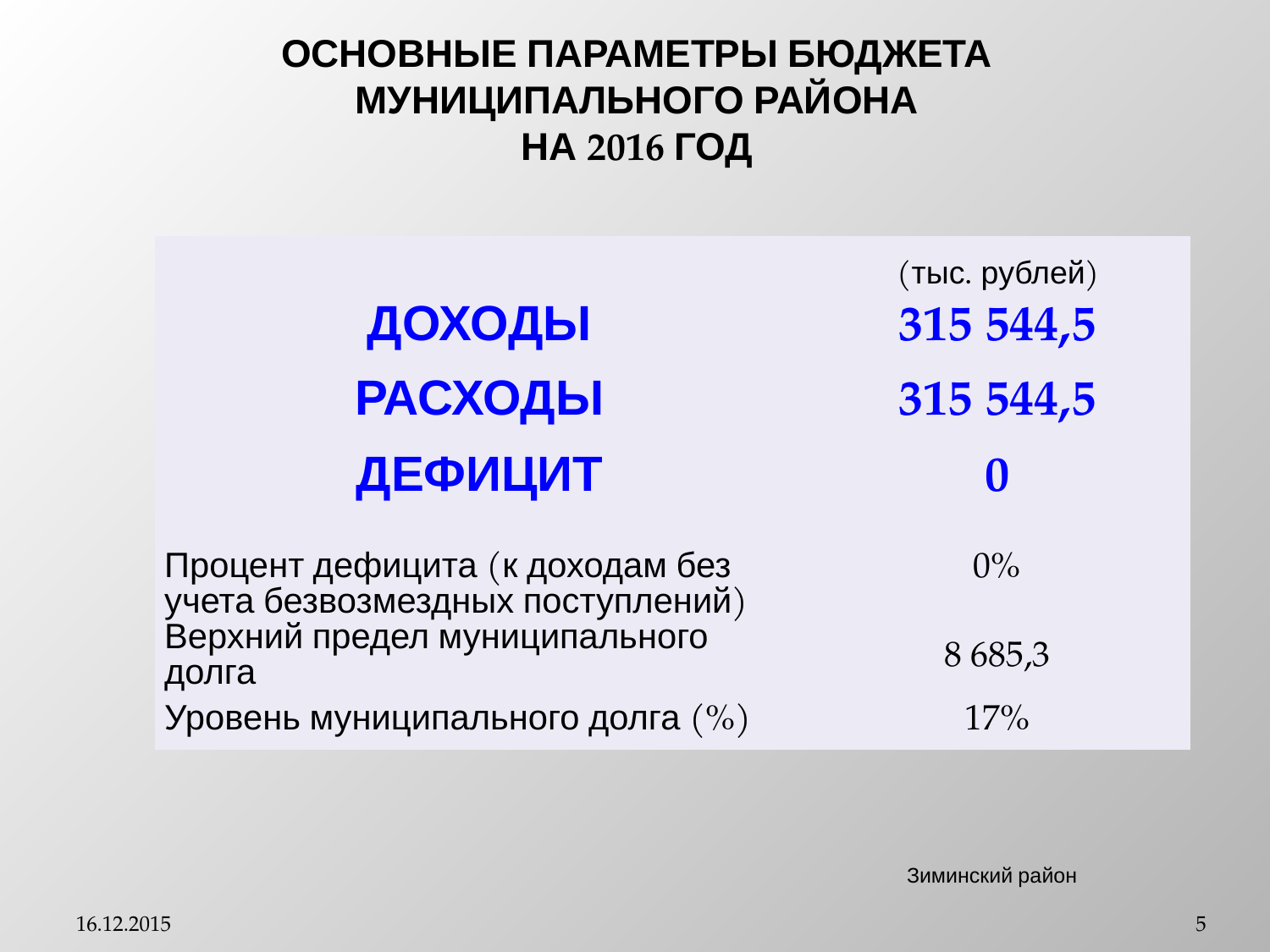

ОСНОВНЫЕ ПАРАМЕТРЫ БЮДЖЕТА
МУНИЦИПАЛЬНОГО РАЙОНА
НА 2016 ГОД
|  |  |
| --- | --- |
| ДОХОДЫ | 315 544,5 |
| РАСХОДЫ | 315 544,5 |
| ДЕФИЦИТ | 0 |
| Процент дефицита (к доходам без учета безвозмездных поступлений) | 0% |
| Верхний предел муниципального долга | 8 685,3 |
| Уровень муниципального долга (%) | 17% |
(тыс. рублей)
Зиминский район
16.12.2015
5